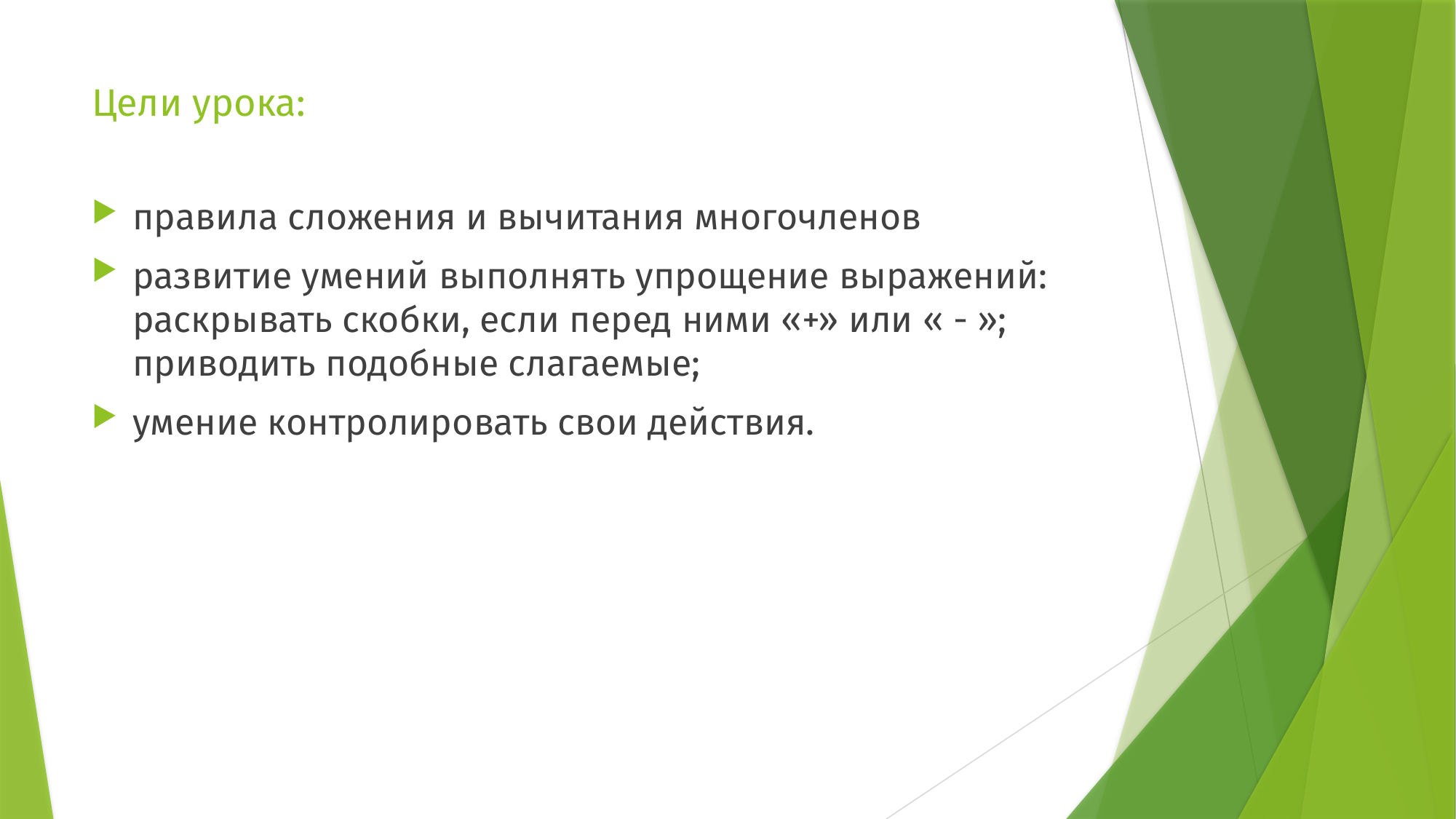

# Цели урока:
правила сложения и вычитания многочленов
развитие умений выполнять упрощение выражений: раскрывать скобки, если перед ними «+» или « - »; приводить подобные слагаемые;
умение контролировать свои действия.